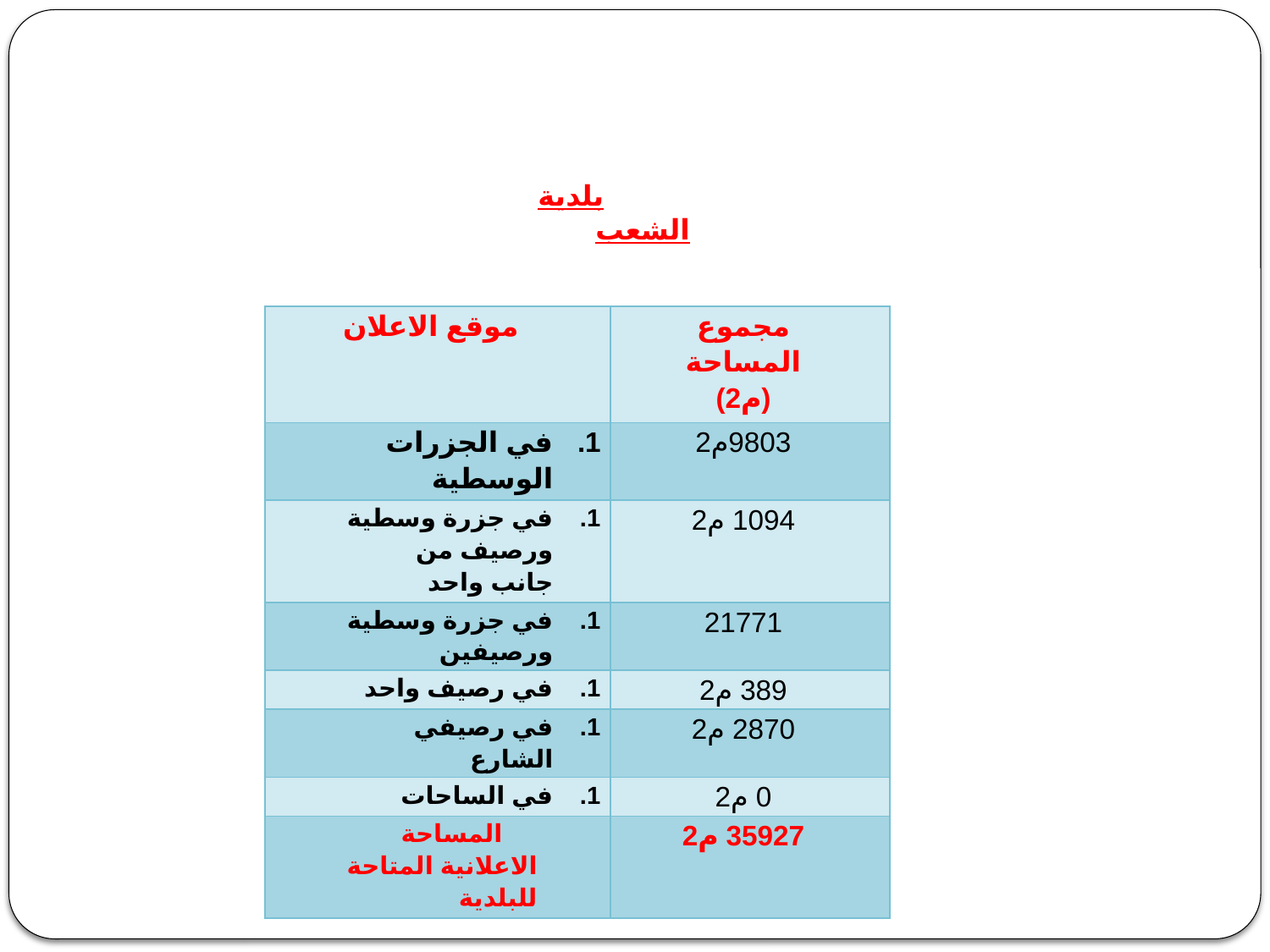

بلدية الشعب
| موقع الاعلان | مجموع المساحة (م2) |
| --- | --- |
| في الجزرات الوسطية | 9803م2 |
| في جزرة وسطية ورصيف من جانب واحد | 1094 م2 |
| في جزرة وسطية ورصيفين | 21771 |
| في رصيف واحد | 389 م2 |
| في رصيفي الشارع | 2870 م2 |
| في الساحات | 0 م2 |
| المساحة الاعلانية المتاحة للبلدية | 35927 م2 |